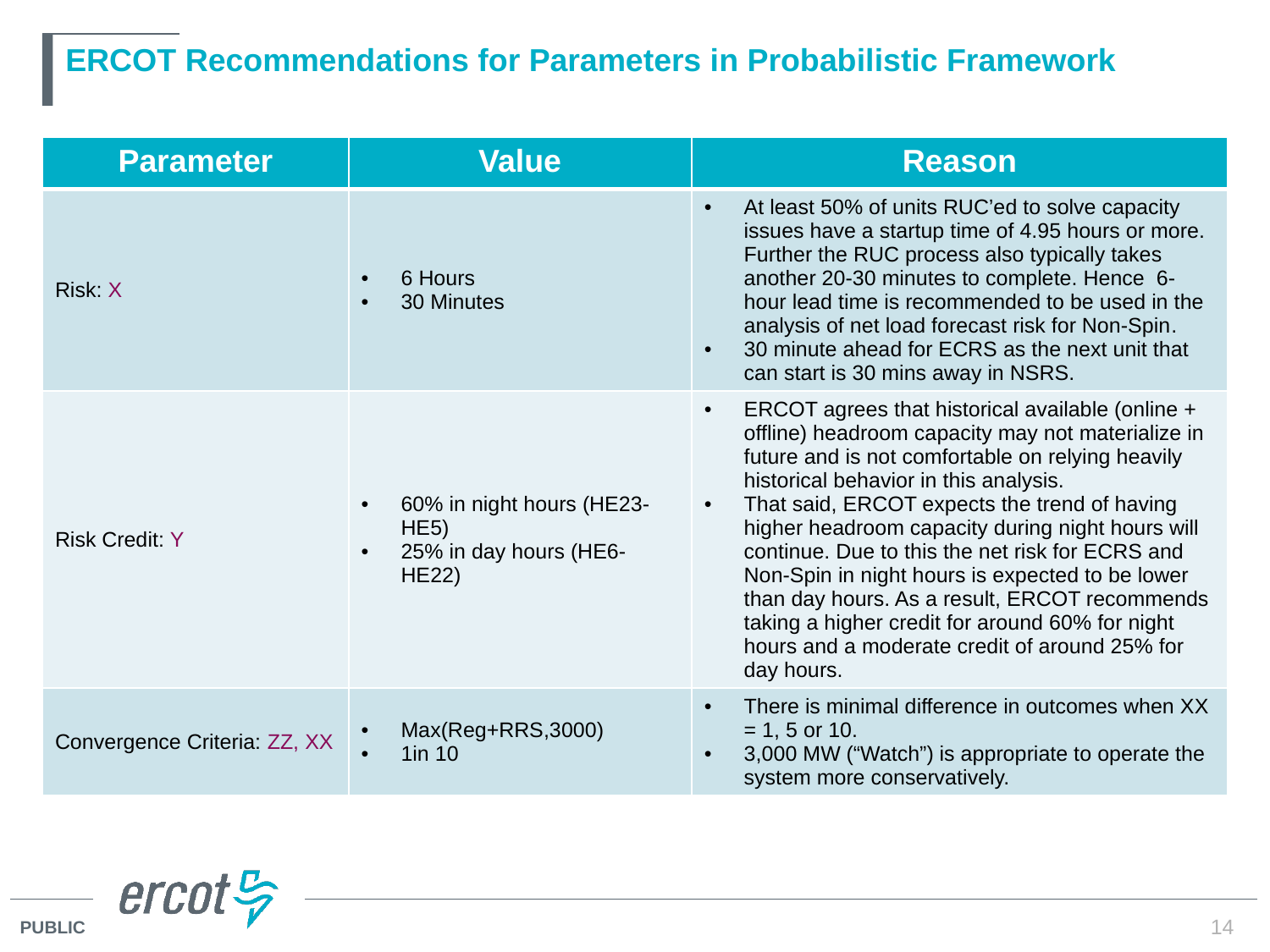

# ERCOT Recommendations for Parameters in Probabilistic Framework
| Parameter | Value | Reason |
| --- | --- | --- |
| Risk: X | 6 Hours 30 Minutes | At least 50% of units RUC’ed to solve capacity issues have a startup time of 4.95 hours or more. Further the RUC process also typically takes another 20-30 minutes to complete. Hence 6-hour lead time is recommended to be used in the analysis of net load forecast risk for Non-Spin. 30 minute ahead for ECRS as the next unit that can start is 30 mins away in NSRS. |
| Risk Credit: Y | 60% in night hours (HE23-HE5) 25% in day hours (HE6-HE22) | ERCOT agrees that historical available (online + offline) headroom capacity may not materialize in future and is not comfortable on relying heavily historical behavior in this analysis. That said, ERCOT expects the trend of having higher headroom capacity during night hours will continue. Due to this the net risk for ECRS and Non-Spin in night hours is expected to be lower than day hours. As a result, ERCOT recommends taking a higher credit for around 60% for night hours and a moderate credit of around 25% for day hours. |
| Convergence Criteria: ZZ, XX | Max(Reg+RRS,3000) 1in 10 | There is minimal difference in outcomes when XX = 1, 5 or 10. 3,000 MW (“Watch”) is appropriate to operate the system more conservatively. |
14